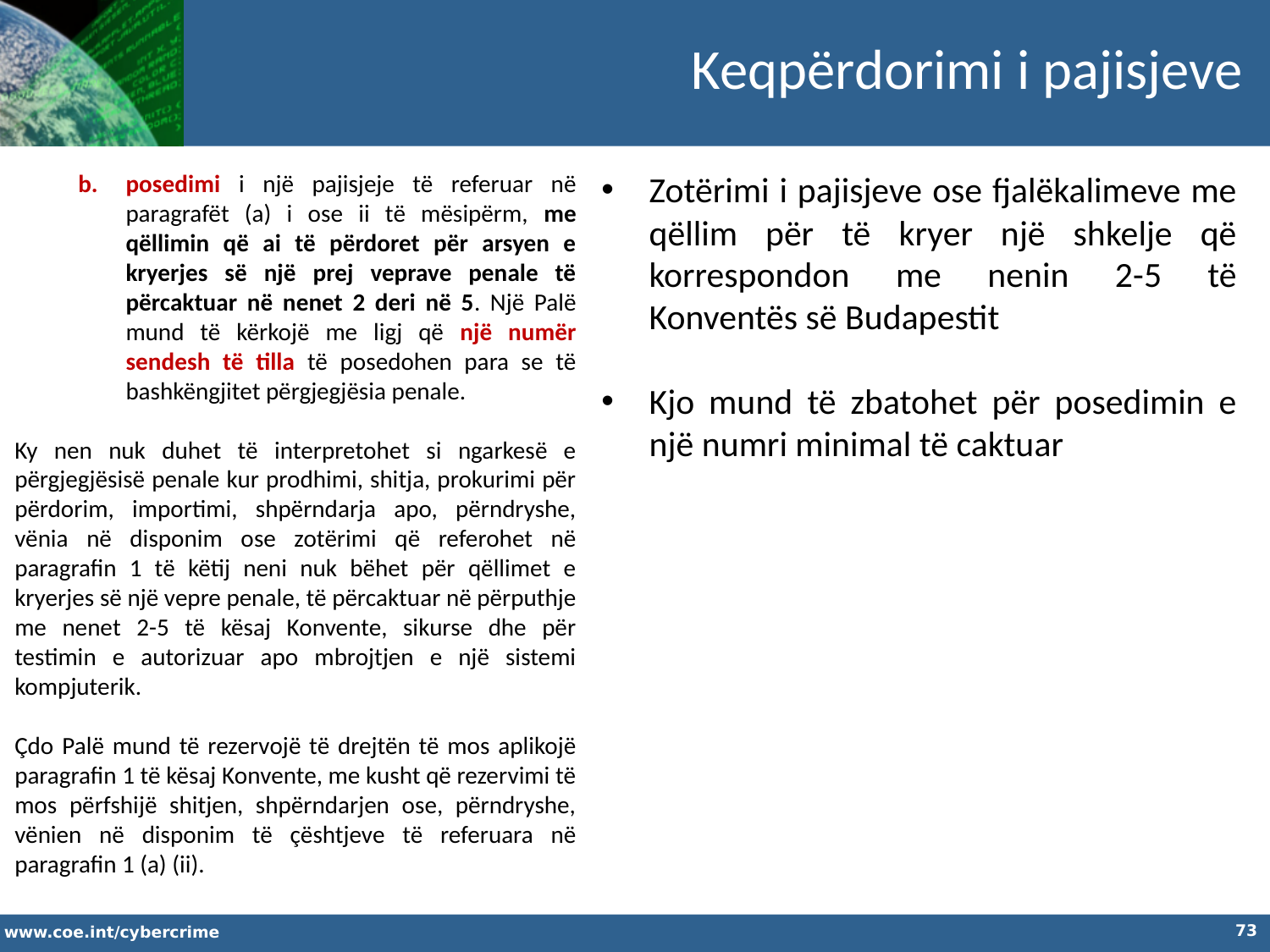

Keqpërdorimi i pajisjeve
posedimi i një pajisjeje të referuar në paragrafët (a) i ose ii të mësipërm, me qëllimin që ai të përdoret për arsyen e kryerjes së një prej veprave penale të përcaktuar në nenet 2 deri në 5. Një Palë mund të kërkojë me ligj që një numër sendesh të tilla të posedohen para se të bashkëngjitet përgjegjësia penale.

Ky nen nuk duhet të interpretohet si ngarkesë e përgjegjësisë penale kur prodhimi, shitja, prokurimi për përdorim, importimi, shpërndarja apo, përndryshe, vënia në disponim ose zotërimi që referohet në paragrafin 1 të këtij neni nuk bëhet për qëllimet e kryerjes së një vepre penale, të përcaktuar në përputhje me nenet 2-5 të kësaj Konvente, sikurse dhe për testimin e autorizuar apo mbrojtjen e një sistemi kompjuterik.

Çdo Palë mund të rezervojë të drejtën të mos aplikojë paragrafin 1 të kësaj Konvente, me kusht që rezervimi të mos përfshijë shitjen, shpërndarjen ose, përndryshe, vënien në disponim të çështjeve të referuara në paragrafin 1 (a) (ii).
Zotërimi i pajisjeve ose fjalëkalimeve me qëllim për të kryer një shkelje që korrespondon me nenin 2-5 të Konventës së Budapestit

Kjo mund të zbatohet për posedimin e një numri minimal të caktuar